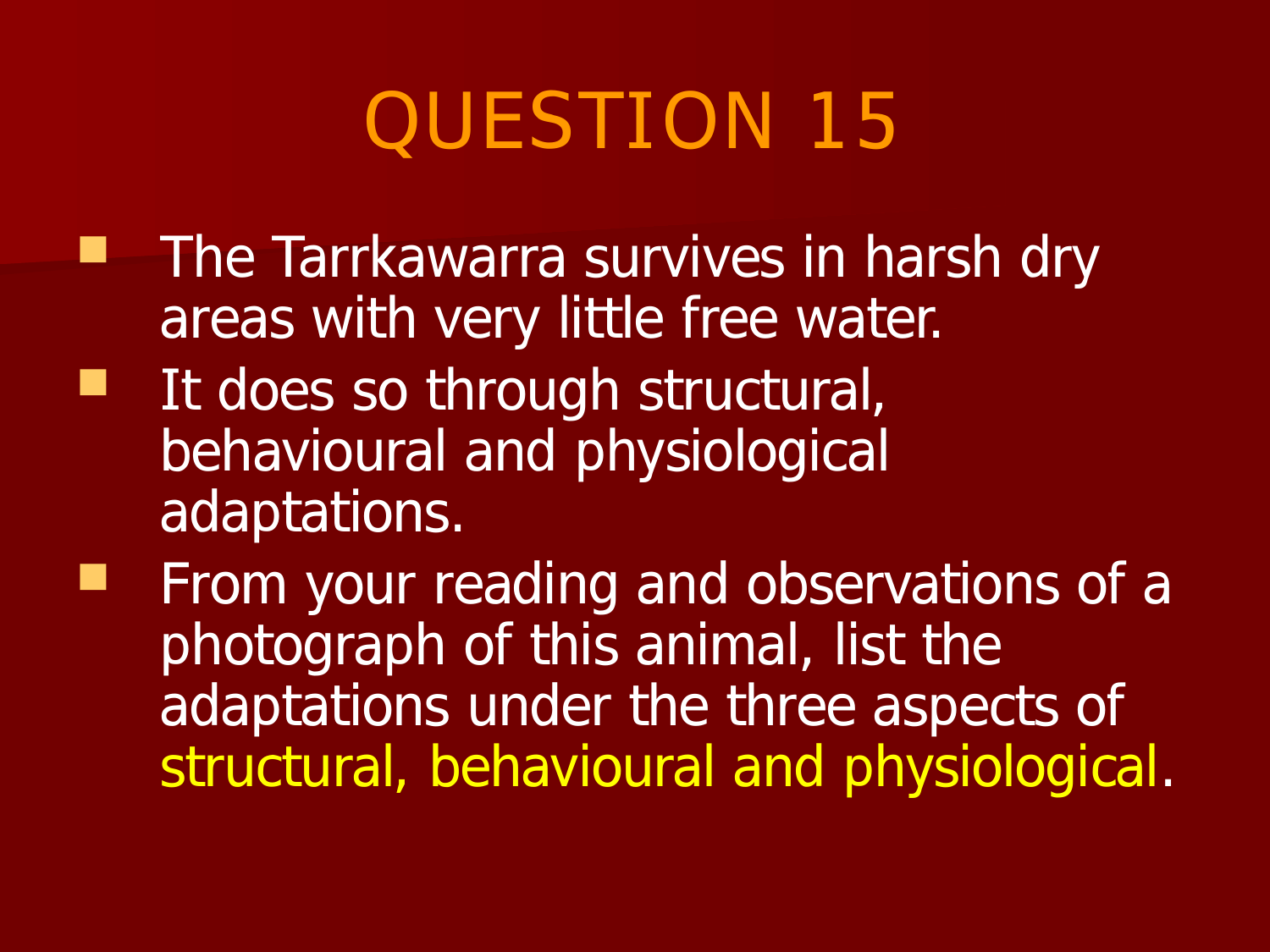

# QUESTION 15
The Tarrkawarra survives in harsh dry areas with very little free water.
It does so through structural, behavioural and physiological adaptations.
From your reading and observations of a photograph of this animal, list the adaptations under the three aspects of structural, behavioural and physiological.